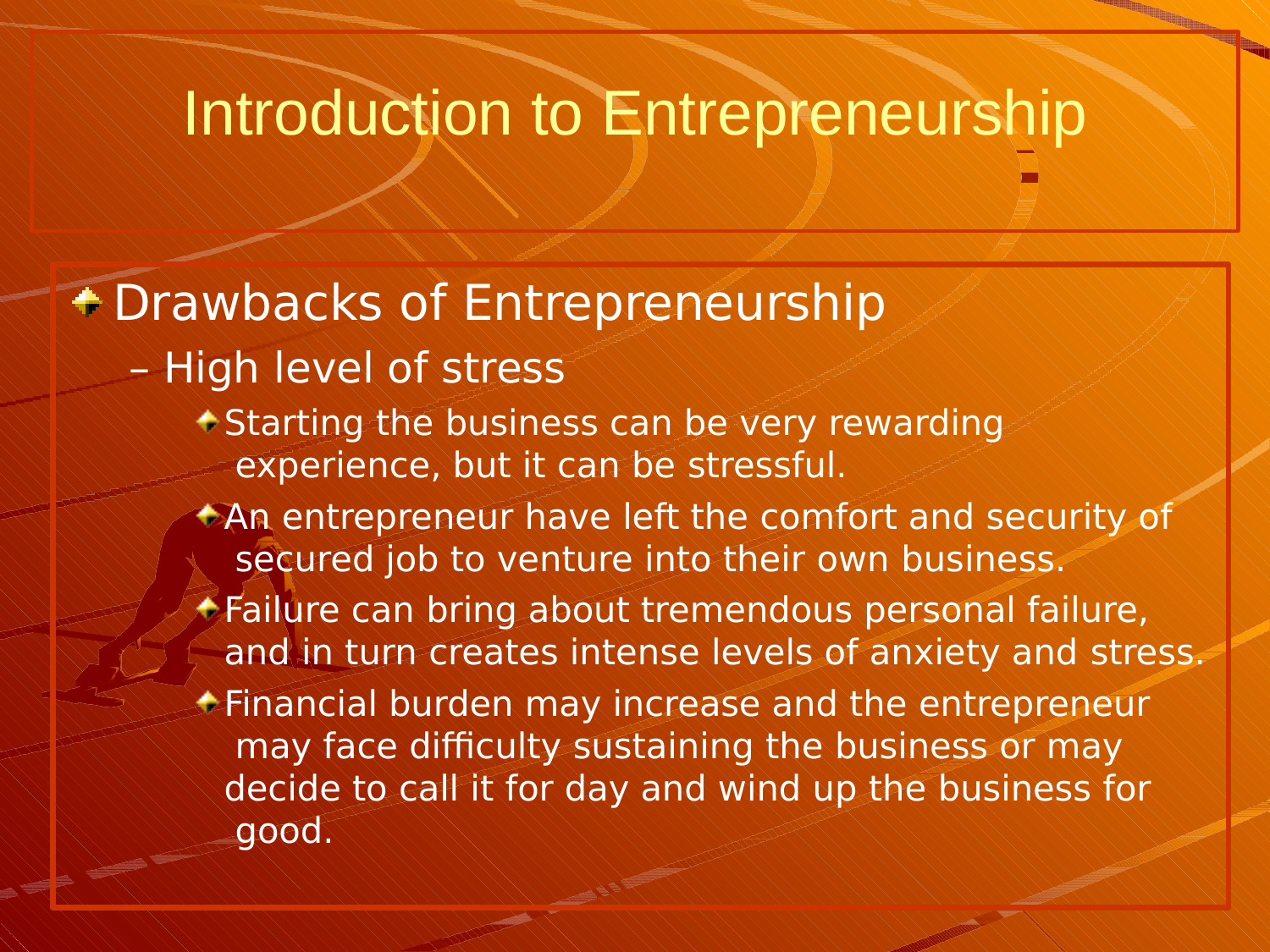

# Introduction to Entrepreneurship
Drawbacks of Entrepreneurship
– High level of stress
Starting the business can be very rewarding  experience, but it can be stressful.
An entrepreneur have left the comfort and security of  secured job to venture into their own business.
Failure can bring about tremendous personal failure,  and in turn creates intense levels of anxiety and stress.
Financial burden may increase and the entrepreneur  may face difficulty sustaining the business or may  decide to call it for day and wind up the business for  good.